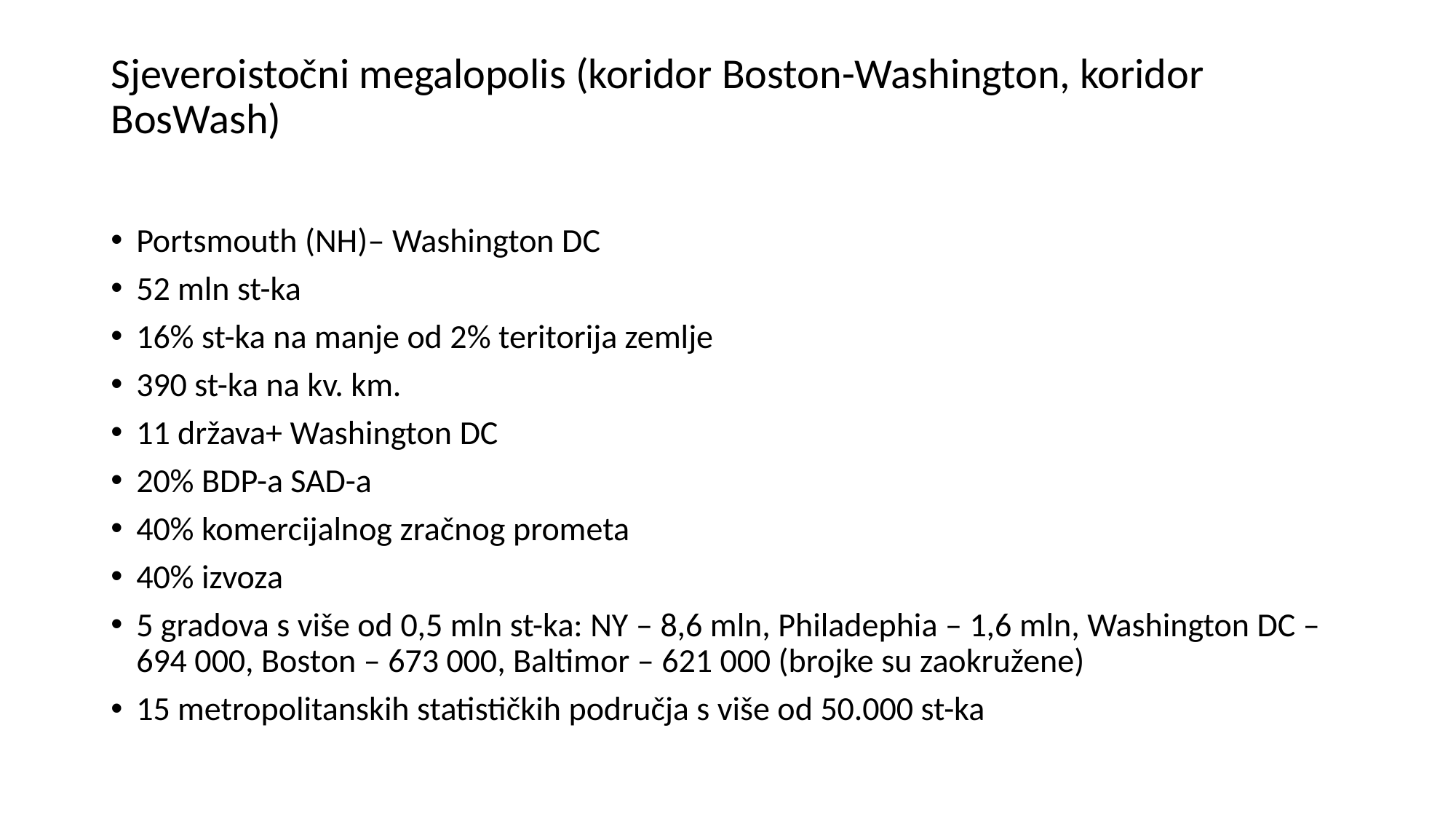

# Sjeveroistočni megalopolis (koridor Boston-Washington, koridor BosWash)
Portsmouth (NH)– Washington DC
52 mln st-ka
16% st-ka na manje od 2% teritorija zemlje
390 st-ka na kv. km.
11 država+ Washington DC
20% BDP-a SAD-a
40% komercijalnog zračnog prometa
40% izvoza
5 gradova s više od 0,5 mln st-ka: NY – 8,6 mln, Philadephia – 1,6 mln, Washington DC – 694 000, Boston – 673 000, Baltimor – 621 000 (brojke su zaokružene)
15 metropolitanskih statističkih područja s više od 50.000 st-ka